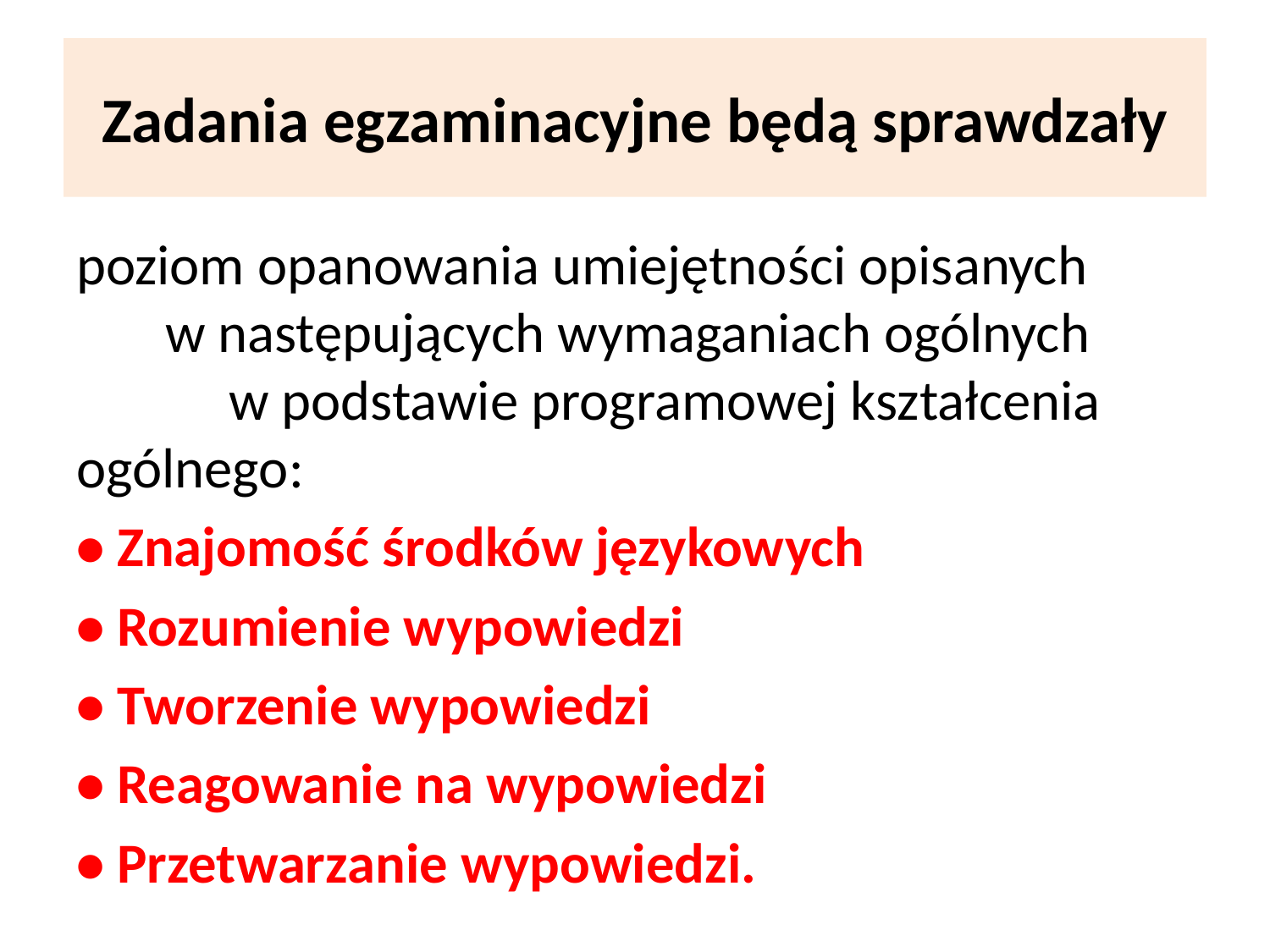

# Zadania egzaminacyjne będą sprawdzały
poziom opanowania umiejętności opisanych                w następujących wymaganiach ogólnych                     w podstawie programowej kształcenia ogólnego:
• Znajomość środków językowych
• Rozumienie wypowiedzi
• Tworzenie wypowiedzi
• Reagowanie na wypowiedzi
• Przetwarzanie wypowiedzi.